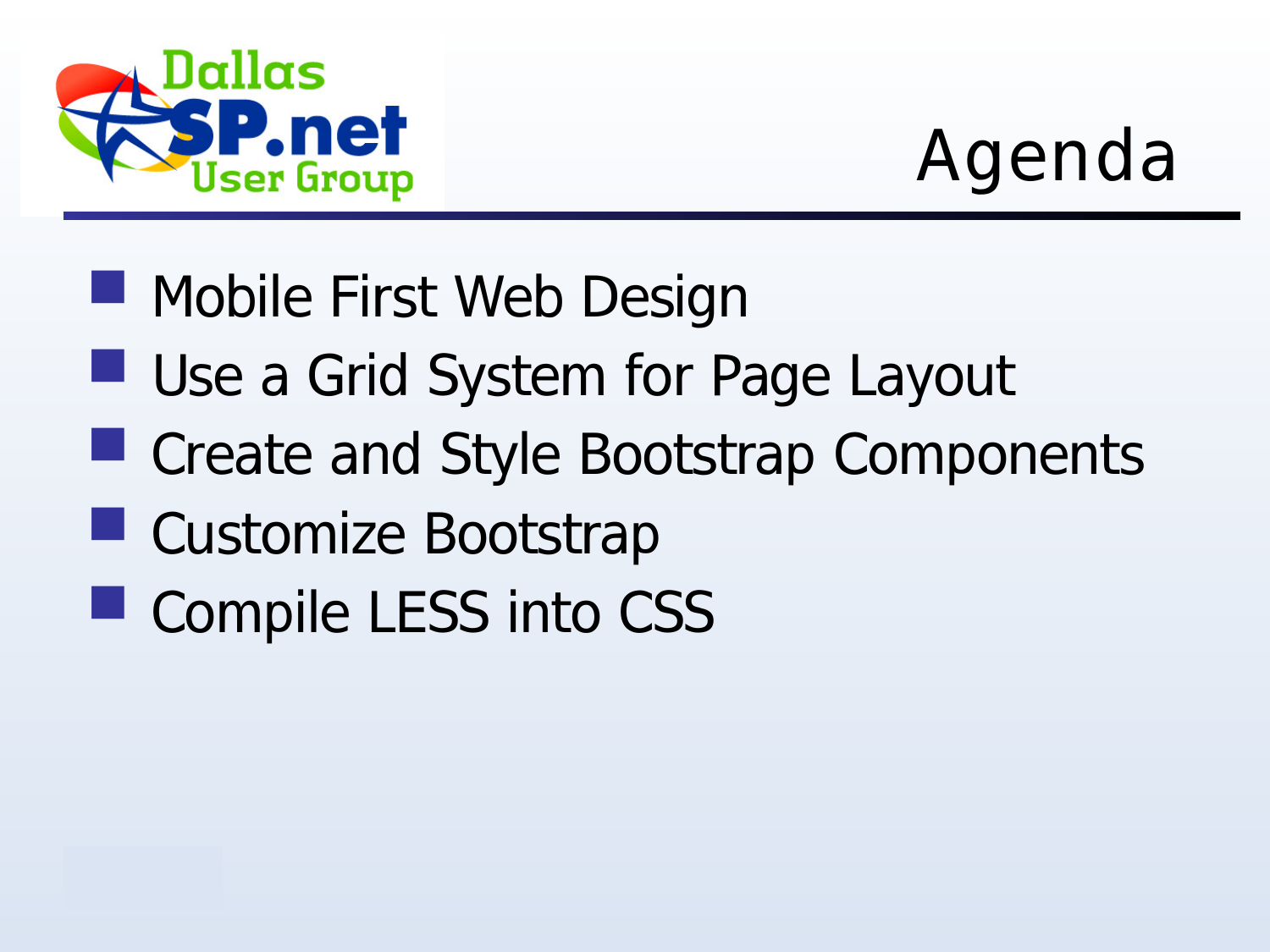

# Agenda
 Mobile First Web Design
 Use a Grid System for Page Layout
 Create and Style Bootstrap Components
 Customize Bootstrap
 Compile LESS into CSS